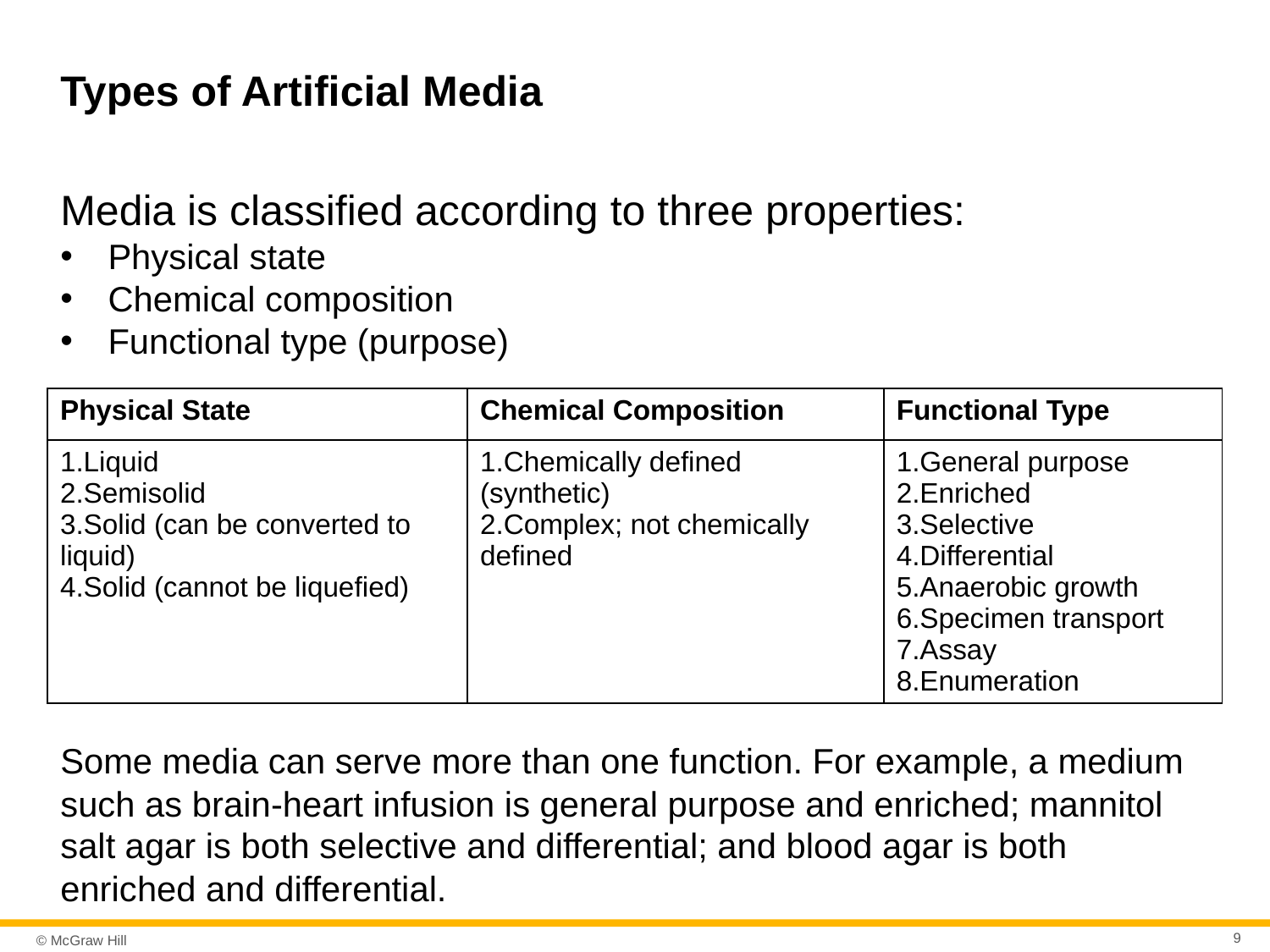

# Types of Artificial Media
Media is classified according to three properties:
Physical state
Chemical composition
Functional type (purpose)

| Physical State | Chemical Composition | Functional Type |
| --- | --- | --- |
| Liquid Semisolid Solid (can be converted to liquid) Solid (cannot be liquefied) | Chemically defined (synthetic) Complex; not chemically defined | General purpose Enriched Selective Differential Anaerobic growth Specimen transport Assay Enumeration |
Some media can serve more than one function. For example, a medium such as brain-heart infusion is general purpose and enriched; mannitol salt agar is both selective and differential; and blood agar is both enriched and differential.